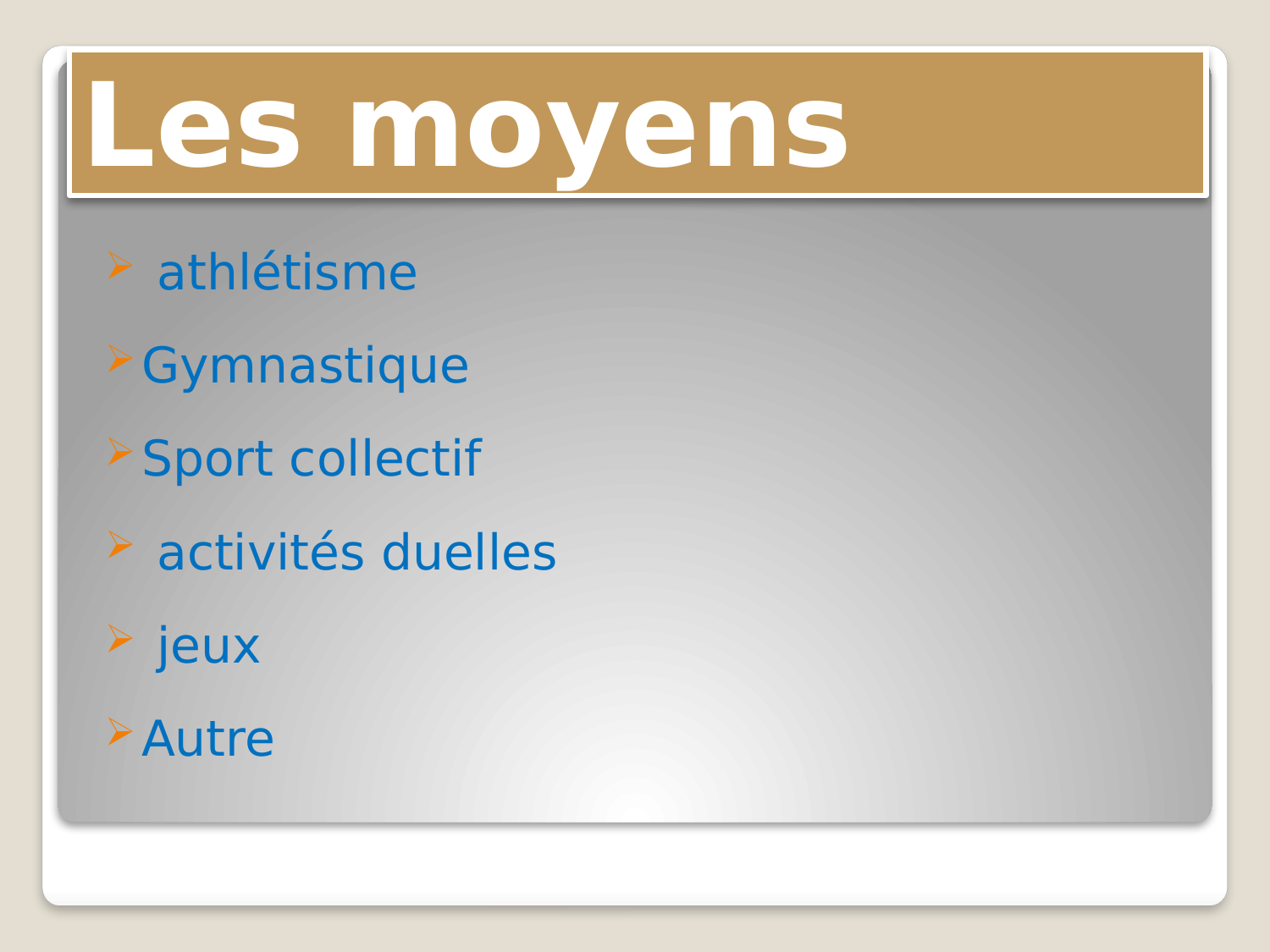

# Les moyens
 athlétisme
Gymnastique
Sport collectif
 activités duelles
 jeux
Autre